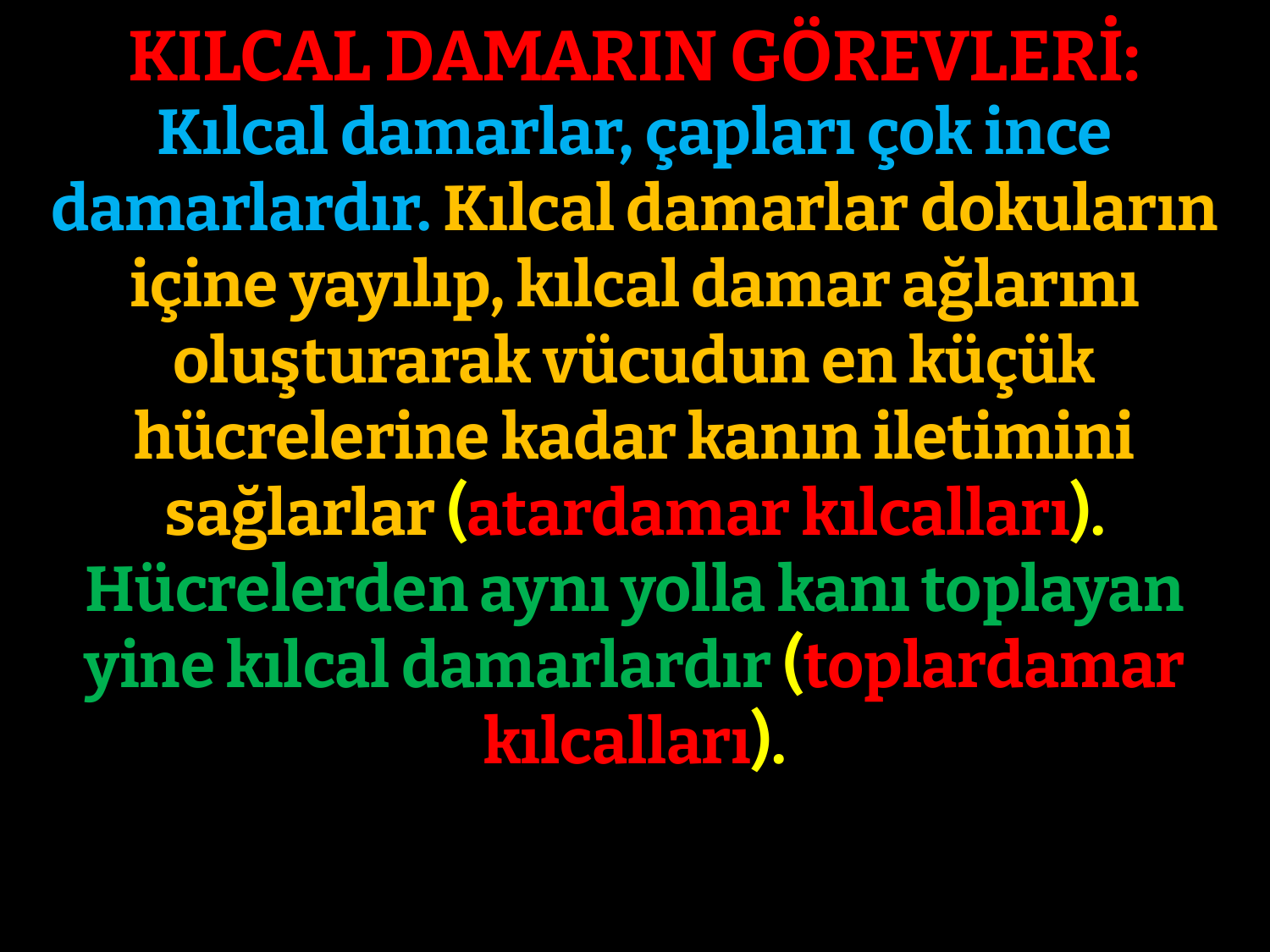

KILCAL DAMARIN GÖREVLERİ:
Kılcal damarlar, çapları çok ince damarlardır. Kılcal damarlar dokuların içine yayılıp, kılcal damar ağlarını oluşturarak vücudun en küçük hücrelerine kadar kanın iletimini sağlarlar (atardamar kılcalları). Hücrelerden aynı yolla kanı toplayan yine kılcal damarlardır (toplardamar kılcalları).

#